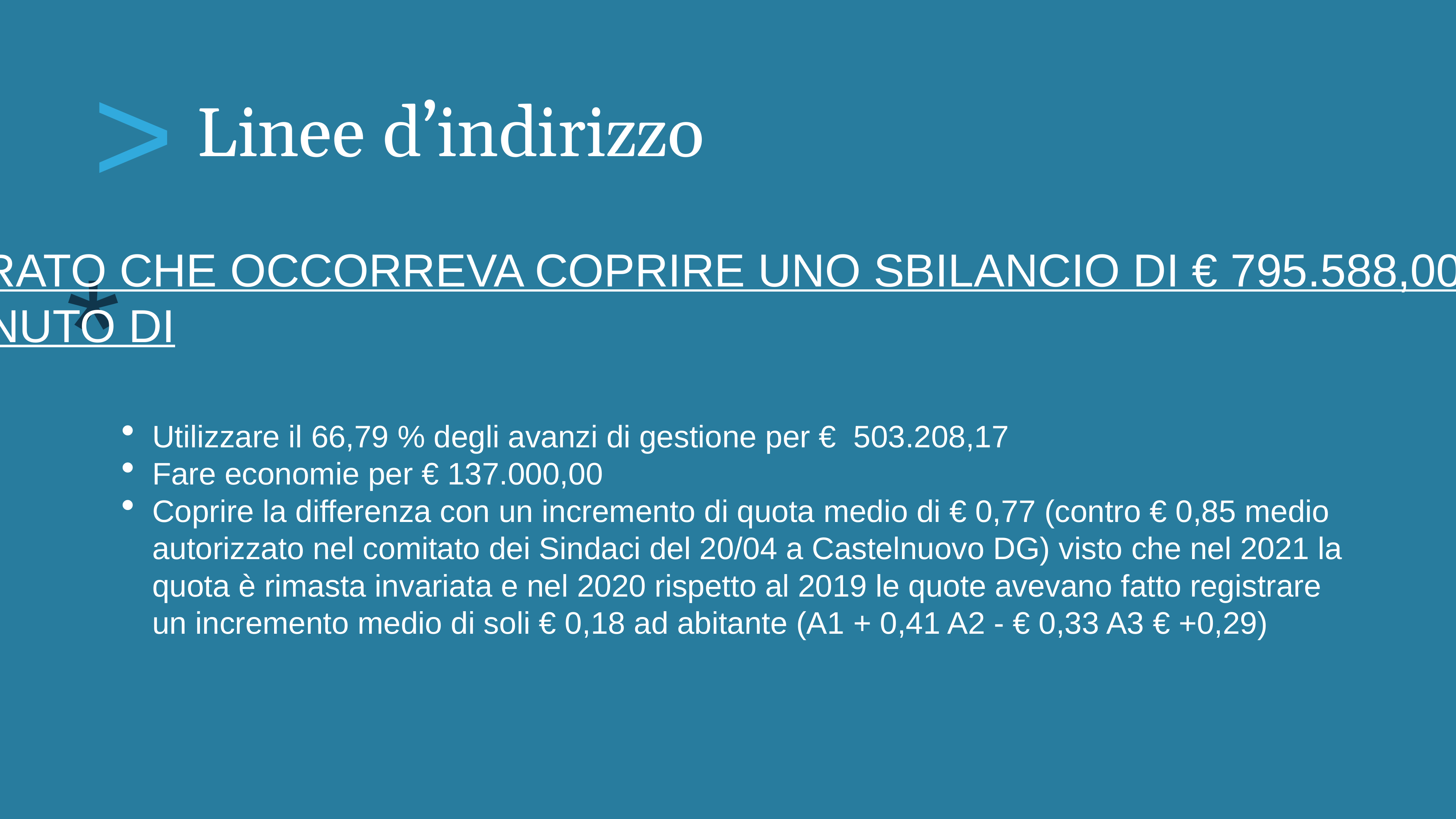

>
Linee d’indirizzo
*
Considerato che occorreva coprire uno sbilancio di € 795.588,00  al 30/05/22
si e’ ritenuto di
Utilizzare il 66,79 % degli avanzi di gestione per €  503.208,17
Fare economie per € 137.000,00
Coprire la differenza con un incremento di quota medio di € 0,77 (contro € 0,85 medio autorizzato nel comitato dei Sindaci del 20/04 a Castelnuovo DG) visto che nel 2021 la quota è rimasta invariata e nel 2020 rispetto al 2019 le quote avevano fatto registrare un incremento medio di soli € 0,18 ad abitante (A1 + 0,41 A2 - € 0,33 A3 € +0,29)